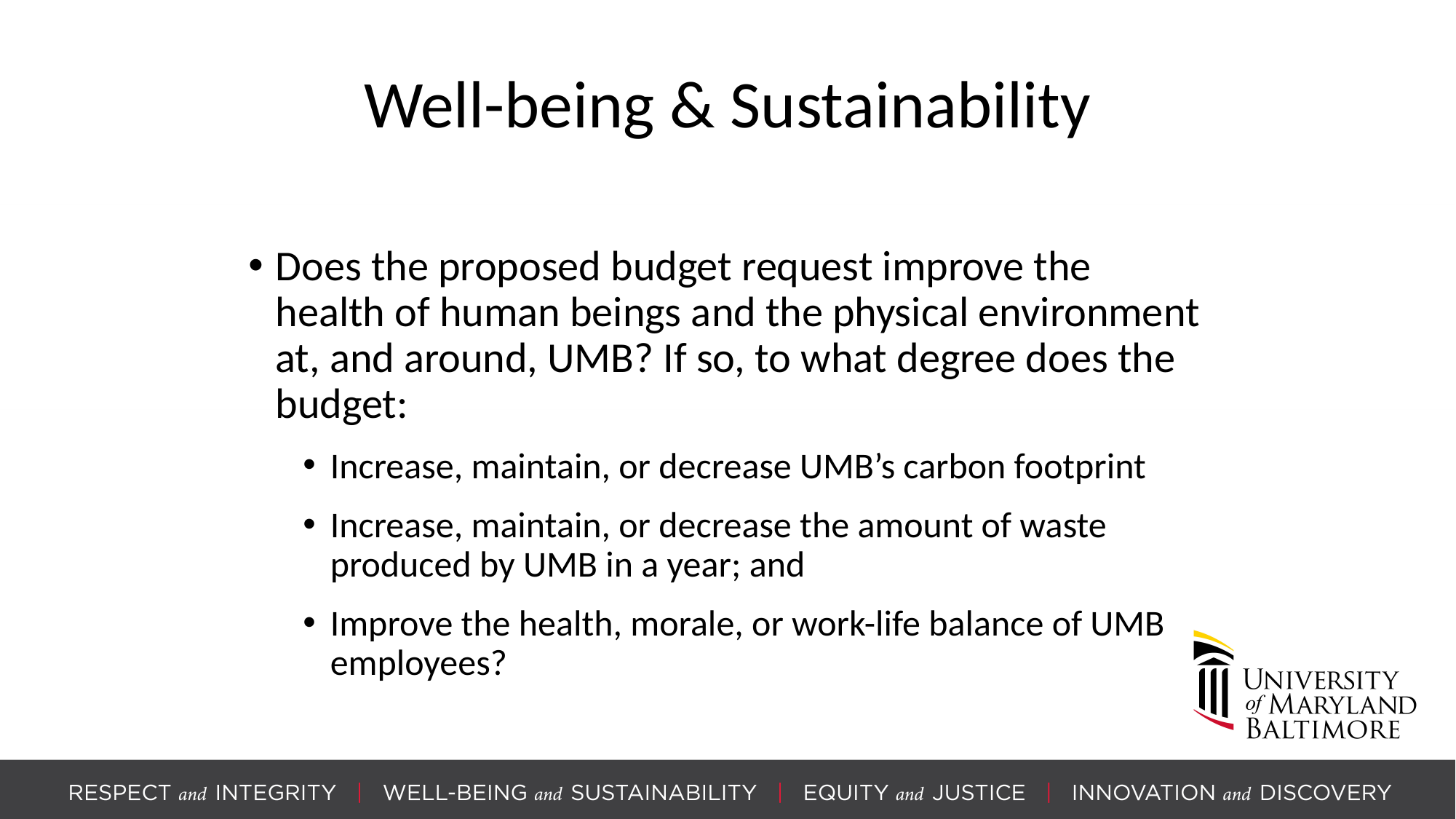

Well-being & Sustainability
Does the proposed budget request improve the health of human beings and the physical environment at, and around, UMB? If so, to what degree does the budget:
Increase, maintain, or decrease UMB’s carbon footprint
Increase, maintain, or decrease the amount of waste produced by UMB in a year; and
Improve the health, morale, or work-life balance of UMB employees?